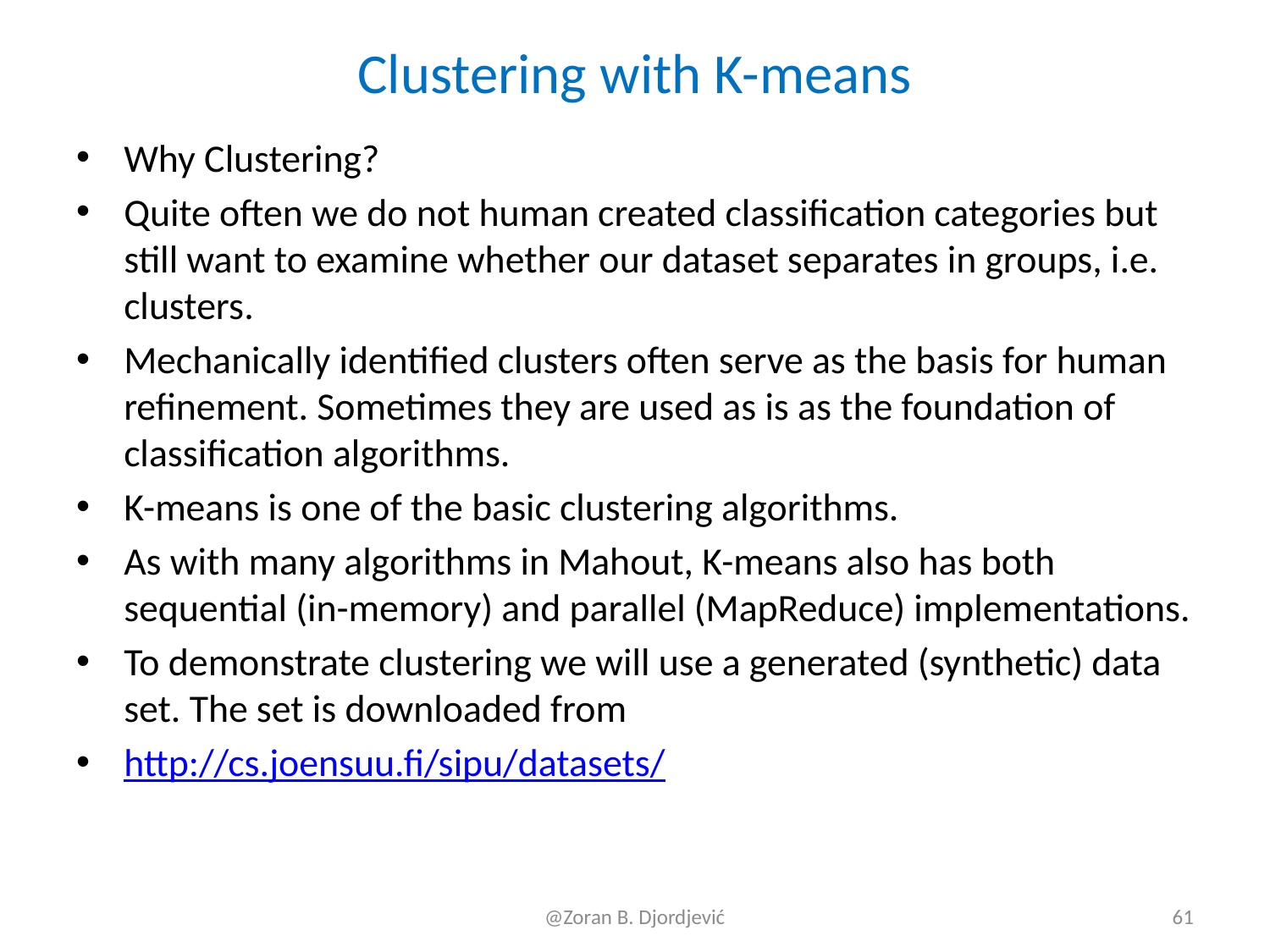

# Clustering with K-means
Why Clustering?
Quite often we do not human created classification categories but still want to examine whether our dataset separates in groups, i.e. clusters.
Mechanically identified clusters often serve as the basis for human refinement. Sometimes they are used as is as the foundation of classification algorithms.
K-means is one of the basic clustering algorithms.
As with many algorithms in Mahout, K-means also has both sequential (in-memory) and parallel (MapReduce) implementations.
To demonstrate clustering we will use a generated (synthetic) data set. The set is downloaded from
http://cs.joensuu.fi/sipu/datasets/

@Zoran B. Djordjević
61